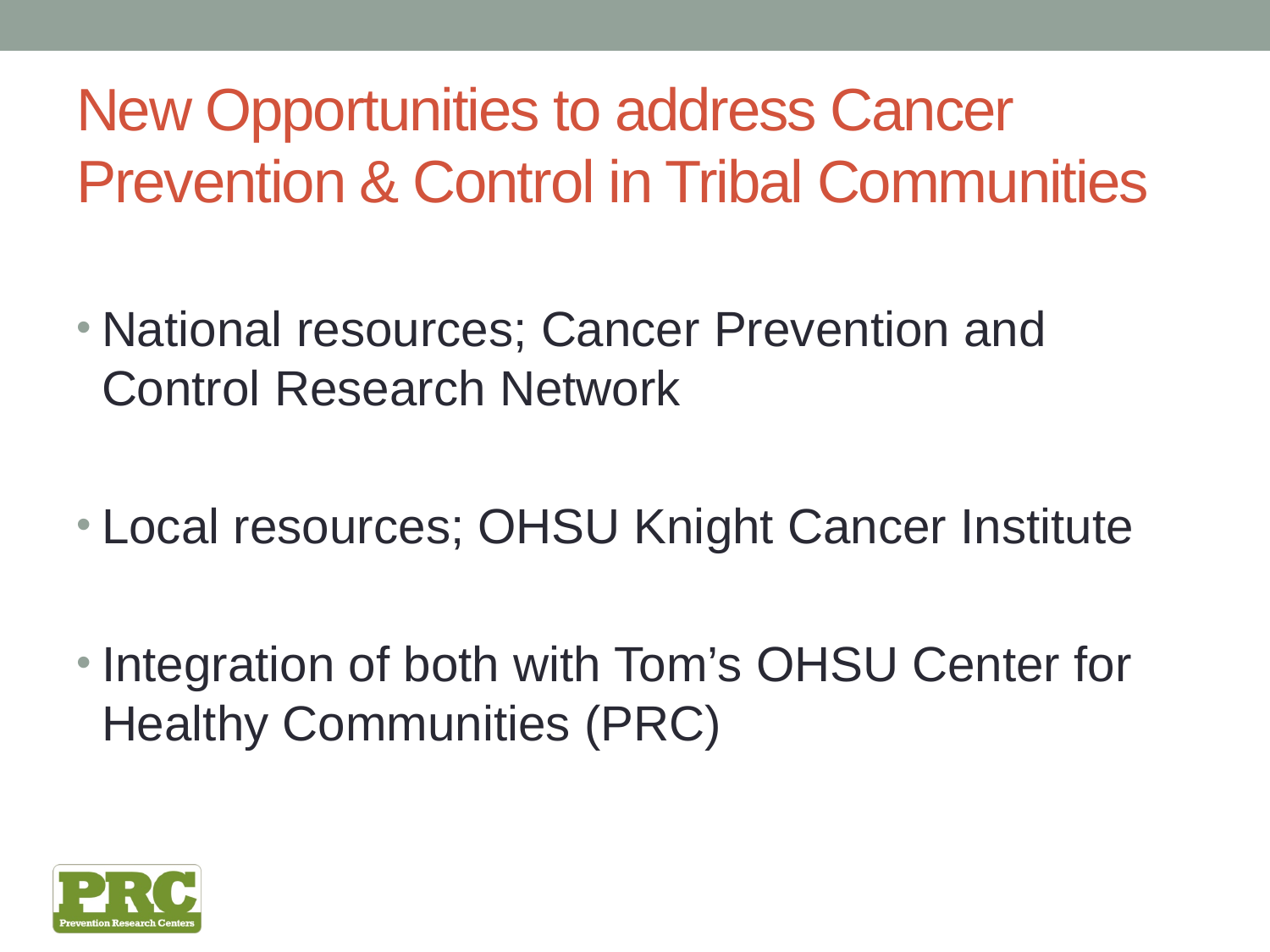

# New Opportunities to address Cancer Prevention & Control in Tribal Communities

National resources; Cancer Prevention and Control Research Network

Local resources; OHSU Knight Cancer Institute

Integration of both with Tom’s OHSU Center for Healthy Communities (PRC)